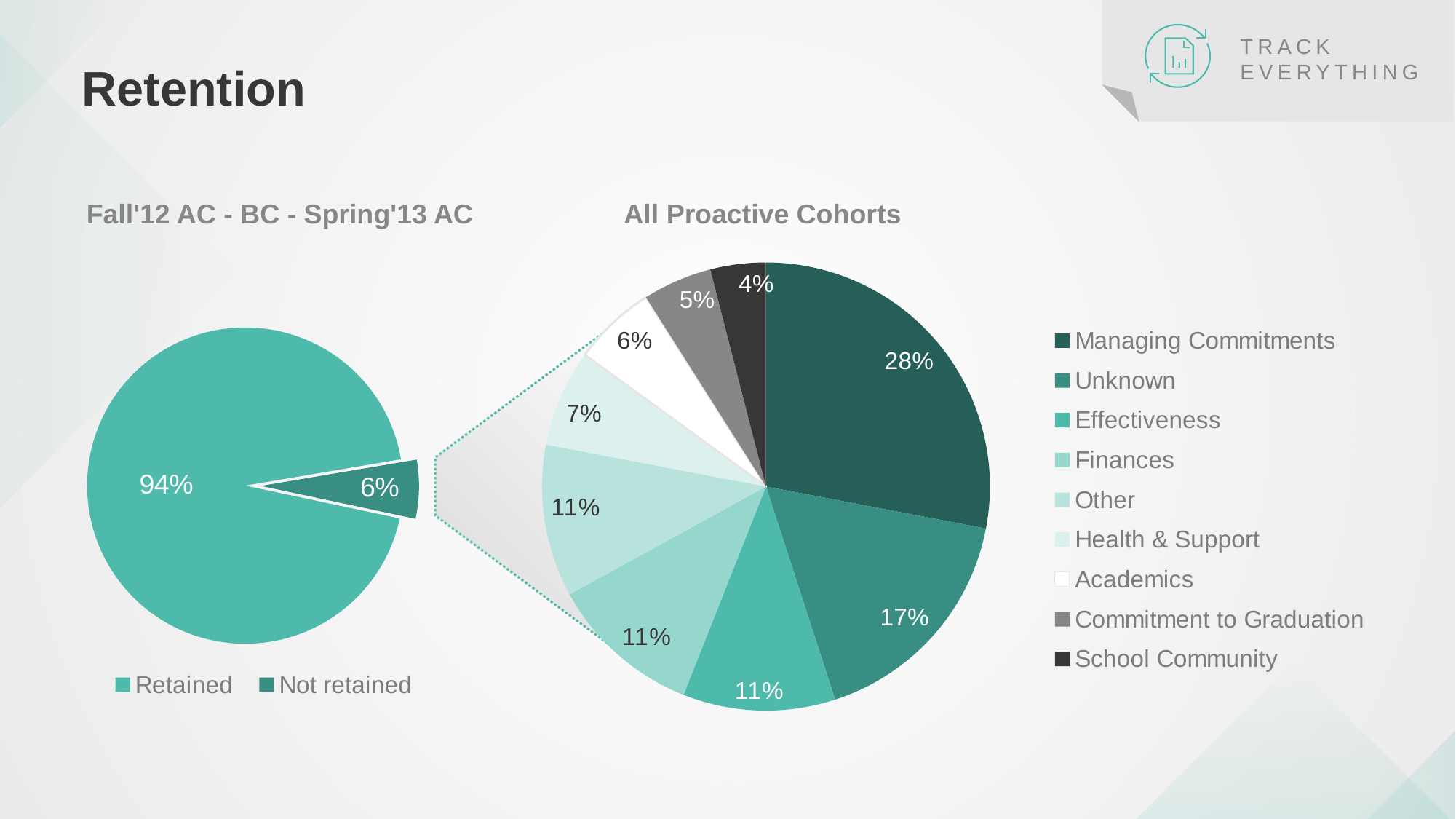

# Retention
TRACK
EVERYTHING

### Chart

| Category |  |
|---|---|
| Managing Commitments | 0.28 |
| Unknown | 0.17 |
| Effectiveness | 0.11 |
| Finances | 0.11 |
| Other | 0.11 |
| Health & Support | 0.07 |
| Academics | 0.06 |
| Commitment to Graduation | 0.05 |
| School Community | 0.04 |
Fall'12 AC - BC - Spring'13 AC
All Proactive Cohorts

### Chart

| Category | Sales |
|---|---|
| Retained | 0.94 |
| Not retained | 0.06 |